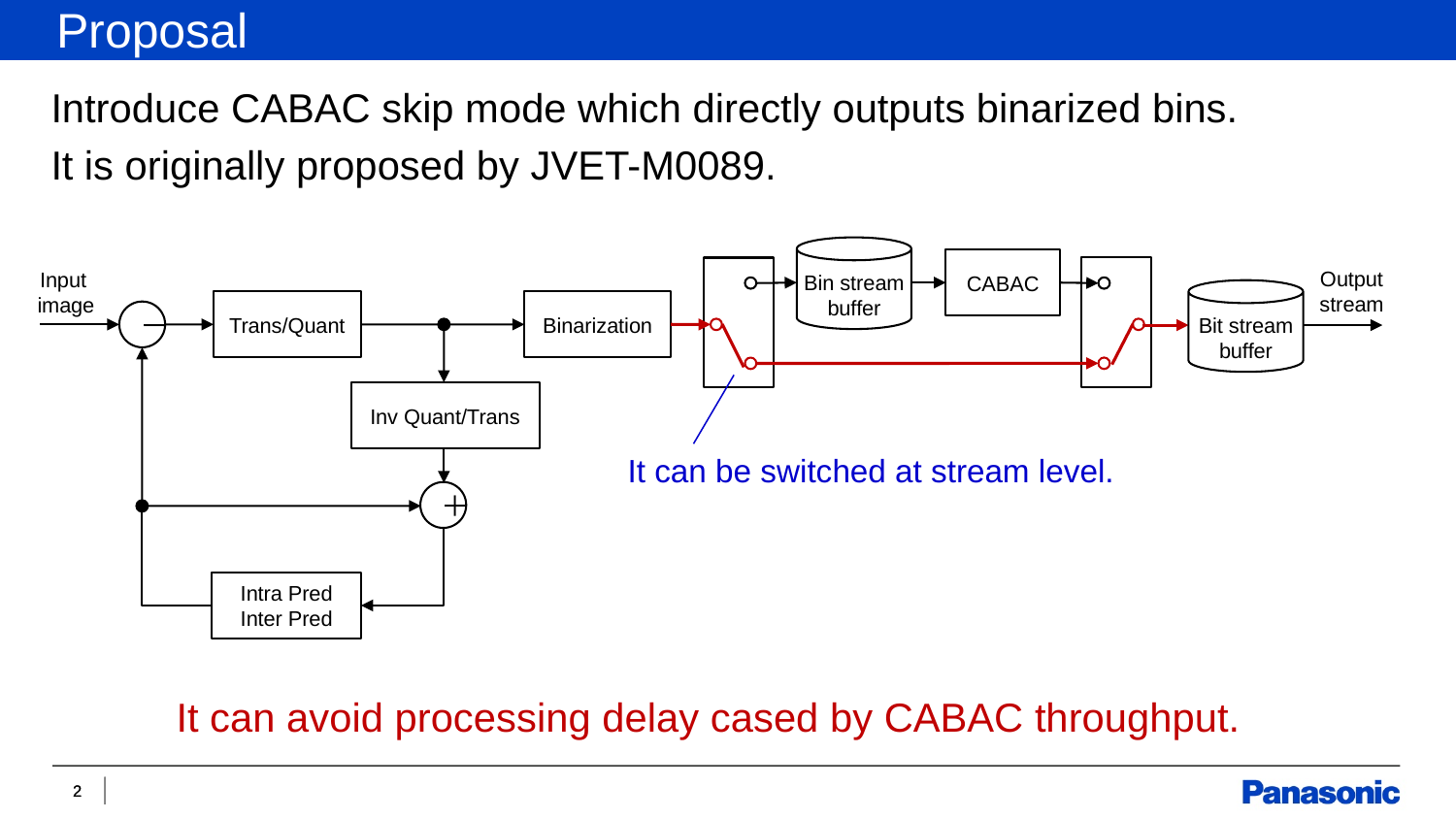

Proposal
Introduce CABAC skip mode which directly outputs binarized bins.
It is originally proposed by JVET-M0089.
Bin stream
buffer
CABAC

Output
stream
Input
 image

Bit stream
buffer
Trans/Quant
Binarization
－

Inv Quant/Trans
It can be switched at stream level.
＋

Intra Pred
Inter Pred
It can avoid processing delay cased by CABAC throughput.
2